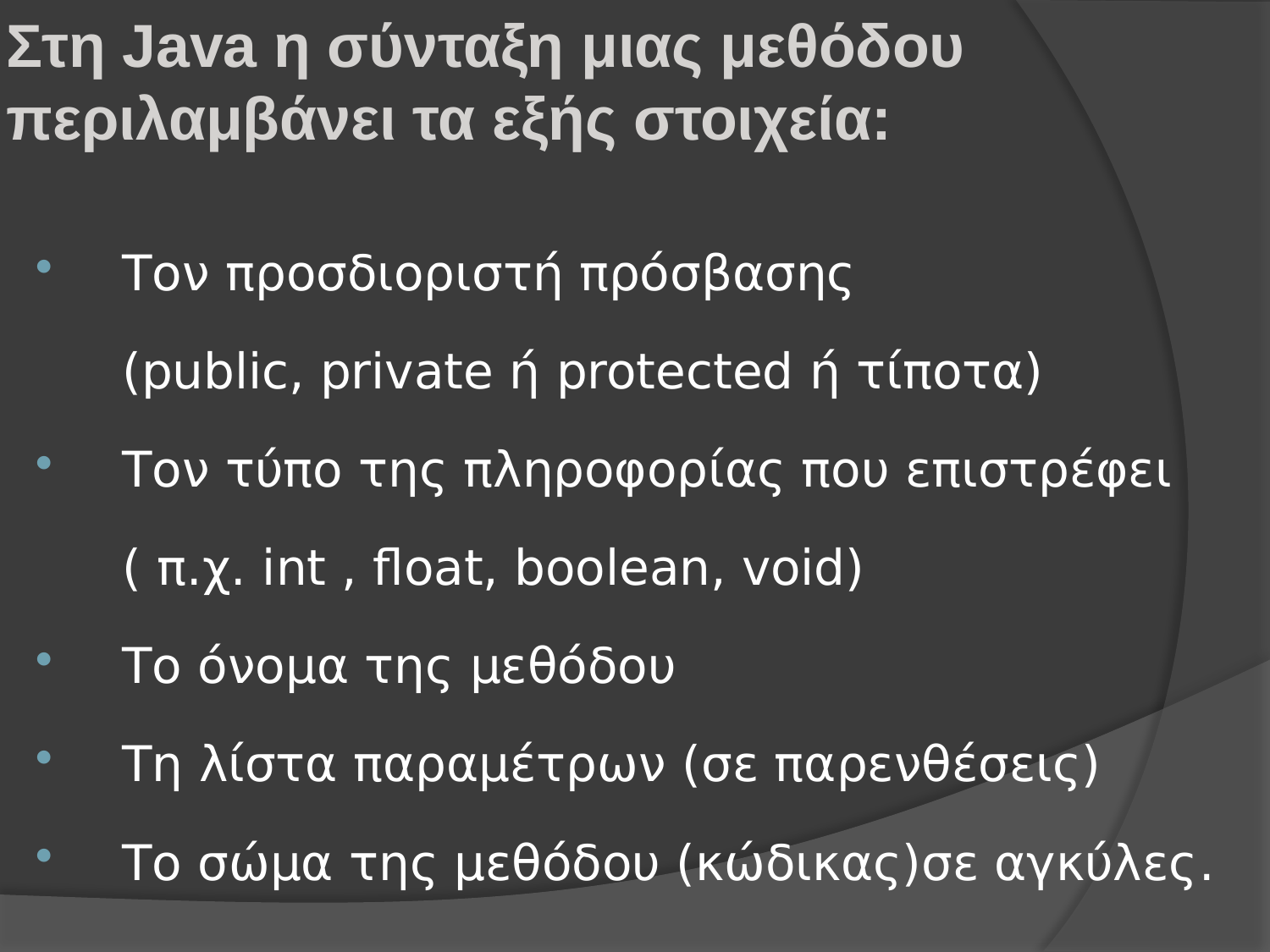

# Στη Java η σύνταξη μιας μεθόδου περιλαμβάνει τα εξής στοιχεία:
Τον προσδιοριστή πρόσβασης
	(public, private ή protected ή τίποτα)
Τον τύπο της πληροφορίας που επιστρέφει
	( π.χ. int , float, boolean, void)
Το όνομα της μεθόδου
Τη λίστα παραμέτρων (σε παρενθέσεις)
Το σώμα της μεθόδου (κώδικας)σε αγκύλες.